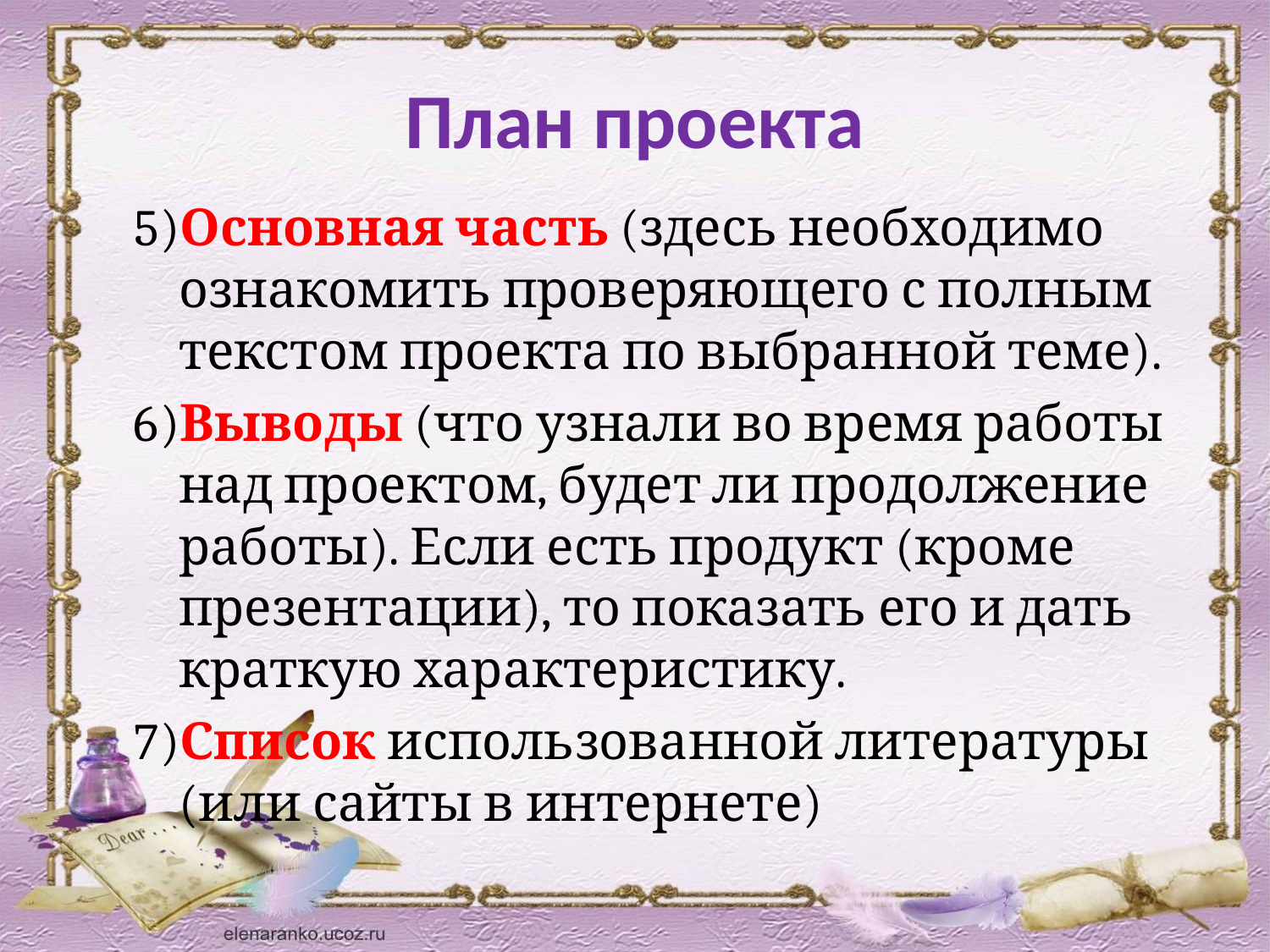

# План проекта
5)Основная часть (здесь необходимо ознакомить проверяющего с полным текстом проекта по выбранной теме).
6)Выводы (что узнали во время работы над проектом, будет ли продолжение работы). Если есть продукт (кроме презентации), то показать его и дать краткую характеристику.
7)Список использованной литературы (или сайты в интернете)